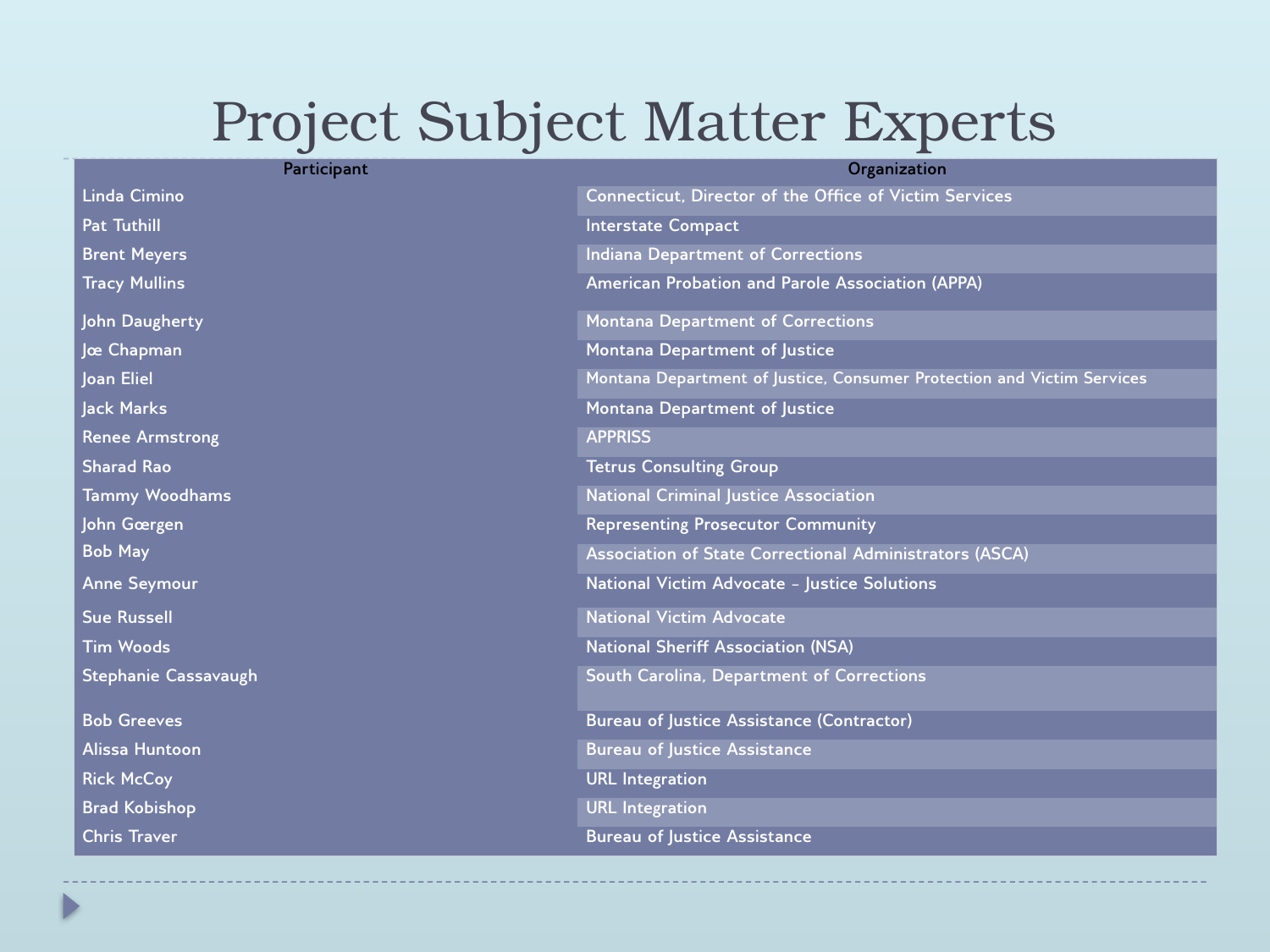

# Project Subject Matter Experts
| Participant | Organization |
| --- | --- |
| Linda Cimino | Connecticut, Director of the Office of Victim Services |
| Pat Tuthill | Interstate Compact |
| Brent Meyers | Indiana Department of Corrections |
| Tracy Mullins | American Probation and Parole Association (APPA) |
| John Daugherty | Montana Department of Corrections |
| Joe Chapman | Montana Department of Justice |
| Joan Eliel | Montana Department of Justice, Consumer Protection and Victim Services |
| Jack Marks | Montana Department of Justice |
| Renee Armstrong | APPRISS |
| Sharad Rao | Tetrus Consulting Group |
| Tammy Woodhams | National Criminal Justice Association |
| John Goergen | Representing Prosecutor Community |
| Bob May | Association of State Correctional Administrators (ASCA) |
| Anne Seymour | National Victim Advocate – Justice Solutions |
| Sue Russell | National Victim Advocate |
| Tim Woods | National Sheriff Association (NSA) |
| Stephanie Cassavaugh | South Carolina, Department of Corrections |
| Bob Greeves | Bureau of Justice Assistance (Contractor) |
| Alissa Huntoon | Bureau of Justice Assistance |
| Rick McCoy | URL Integration |
| Brad Kobishop | URL Integration |
| Chris Traver | Bureau of Justice Assistance |